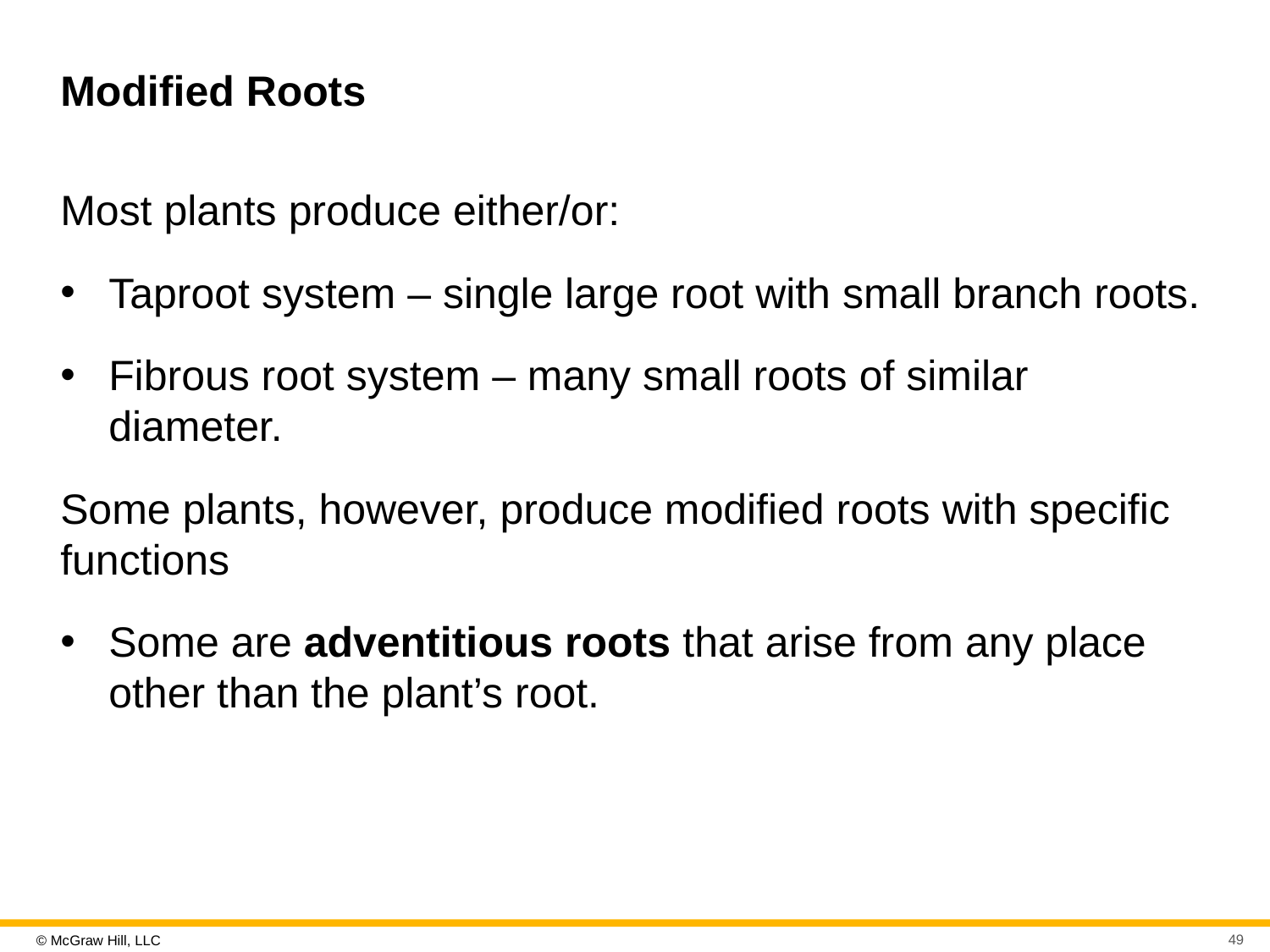

# Modified Roots
Most plants produce either/or:
Taproot system – single large root with small branch roots.
Fibrous root system – many small roots of similar diameter.
Some plants, however, produce modified roots with specific functions
Some are adventitious roots that arise from any place other than the plant’s root.
49